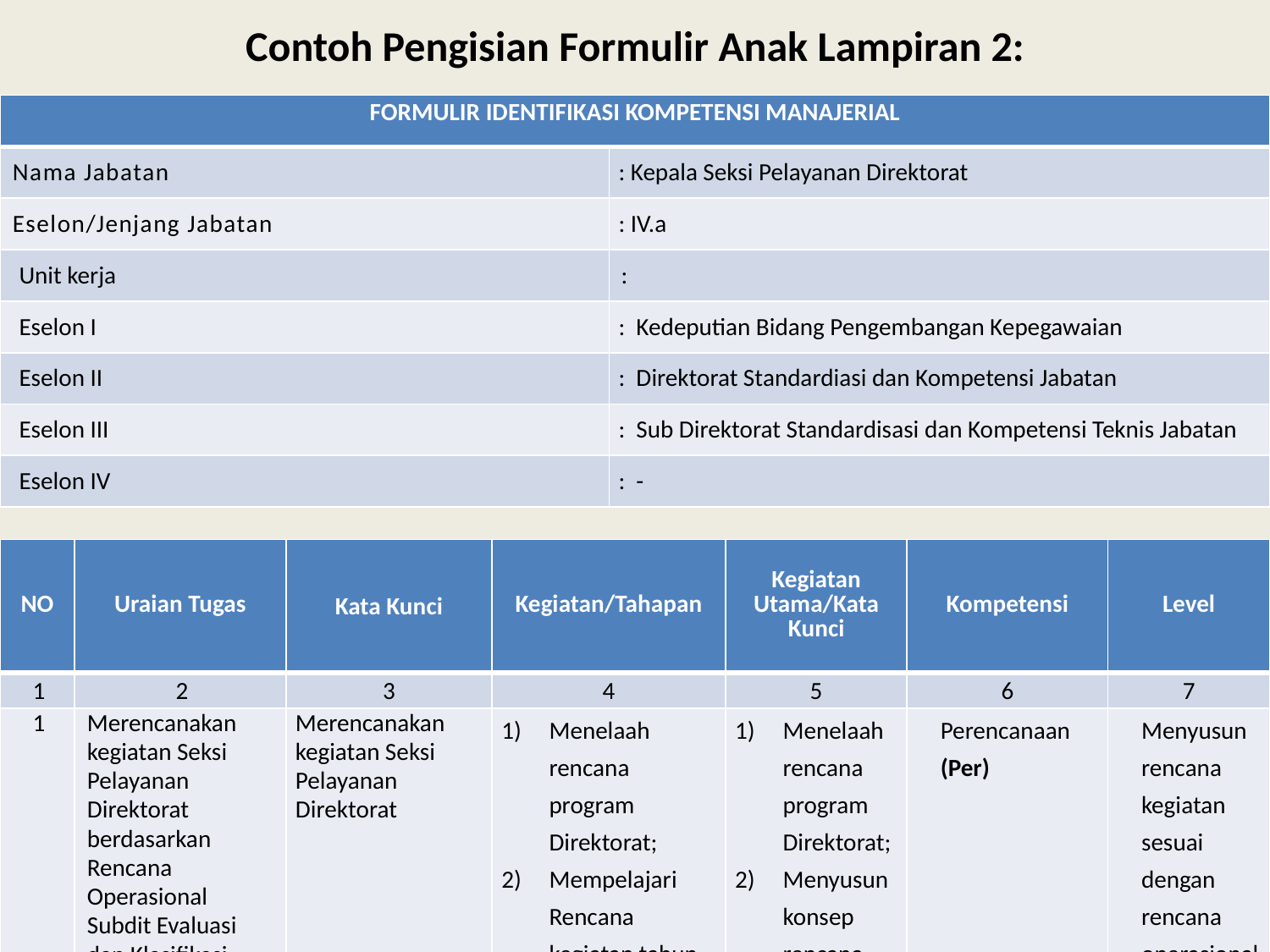

# Contoh Pengisian Formulir Anak Lampiran 2:
| FORMULIR IDENTIFIKASI KOMPETENSI MANAJERIAL |  |
| --- | --- |
| Nama Jabatan | : Kepala Seksi Pelayanan Direktorat |
| Eselon/Jenjang Jabatan | : IV.a |
| Unit kerja | : |
| Eselon I | : Kedeputian Bidang Pengembangan Kepegawaian |
| Eselon II | : Direktorat Standardiasi dan Kompetensi Jabatan |
| Eselon III | : Sub Direktorat Standardisasi dan Kompetensi Teknis Jabatan |
| Eselon IV | : - |
| NO | Uraian Tugas | Kata Kunci | Kegiatan/Tahapan | Kegiatan Utama/Kata Kunci | Kompetensi | Level |
| --- | --- | --- | --- | --- | --- | --- |
| 1 | 2 | 3 | 4 | 5 | 6 | 7 |
| 1 | Merencanakan kegiatan Seksi Pelayanan Direktorat berdasarkan Rencana Operasional Subdit Evaluasi dan Klasifikasi Jabatan sebagai pedoman pelaksanaan tugas | Merencanakan kegiatan Seksi Pelayanan Direktorat | Menelaah rencana program Direktorat; Mempelajari Rencana kegiatan tahun lalu; Menyusun konsep rencana kegiatan Seksi Pelayanan Direktorat; Mengkonsultasikan konsep rencana kegiatan dengan pimpinan untuk mendapatkan pengarahan Memfinalisasi rencana kegiatan Seksi Pelayanan Direktorat. | Menelaah rencana program Direktorat; Menyusun konsep rencana kegiatan Seksi Pelayanan Direktorat; Memfinalisasi rencana kegiatan Seksi Pelayanan Direktorat. | Perencanaan (Per) | Menyusun rencana kegiatan sesuai dengan rencana operasional (Per.2) |
40